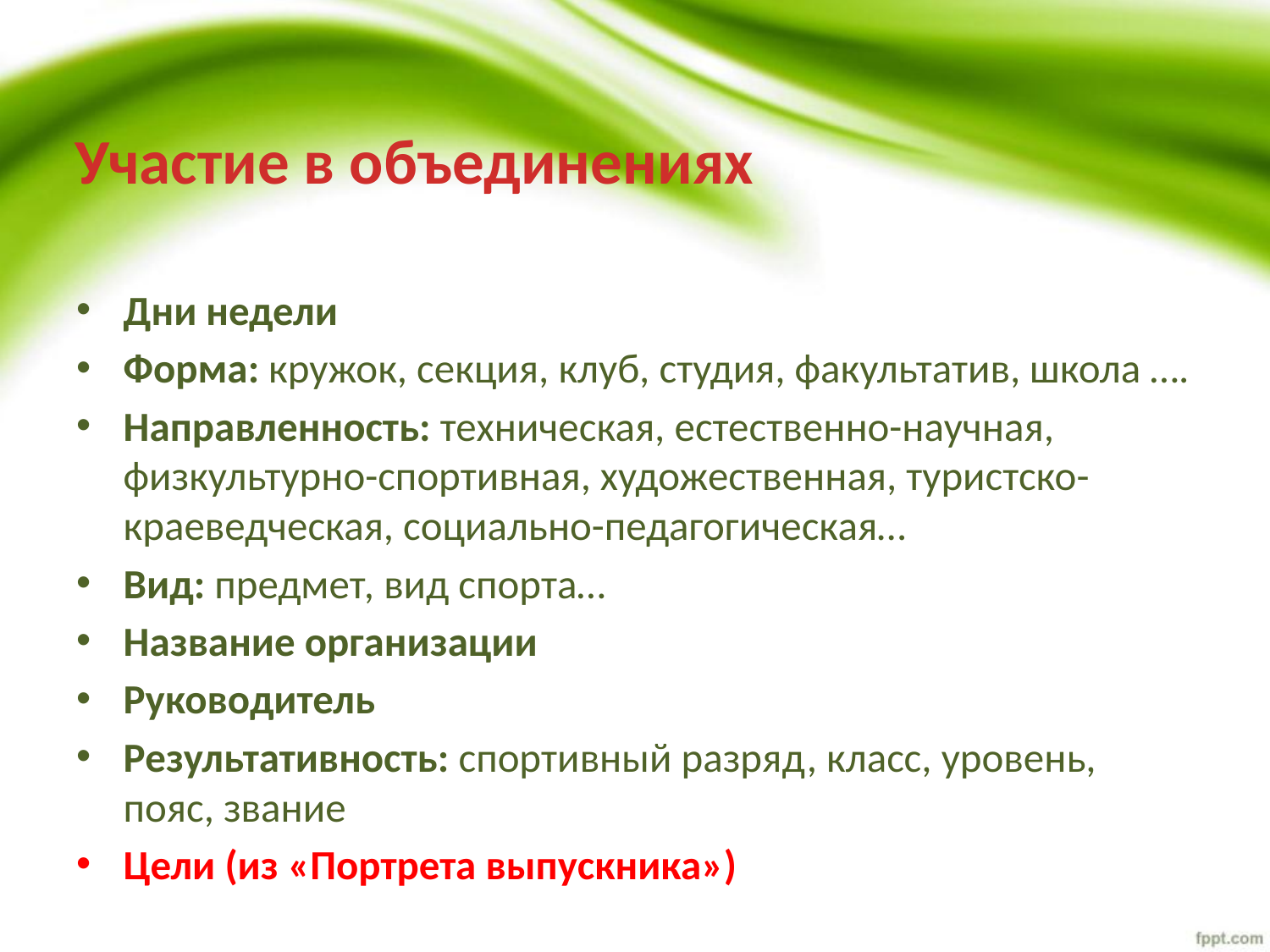

# Участие в объединениях
Дни недели
Форма: кружок, секция, клуб, студия, факультатив, школа ….
Направленность: техническая, естественно-научная, физкультурно-спортивная, художественная, туристско-краеведческая, социально-педагогическая…
Вид: предмет, вид спорта…
Название организации
Руководитель
Результативность: спортивный разряд, класс, уровень, пояс, звание
Цели (из «Портрета выпускника»)